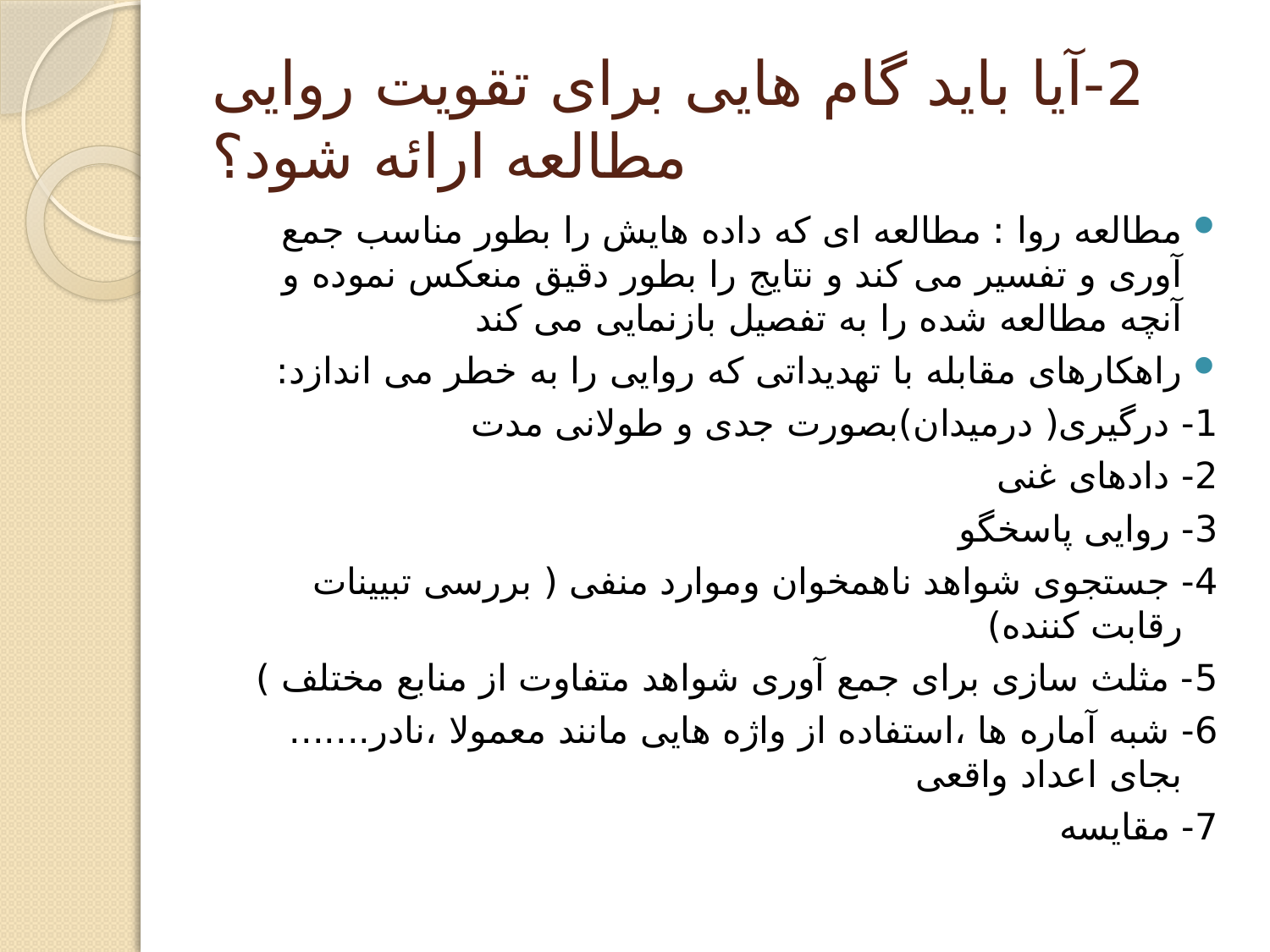

# 2-آیا باید گام هایی برای تقویت روایی مطالعه ارائه شود؟
مطالعه روا : مطالعه ای که داده هایش را بطور مناسب جمع آوری و تفسیر می کند و نتایج را بطور دقیق منعکس نموده و آنچه مطالعه شده را به تفصیل بازنمایی می کند
راهکارهای مقابله با تهدیداتی که روایی را به خطر می اندازد:
1- درگیری( درمیدان)بصورت جدی و طولانی مدت
2- دادهای غنی
3- روایی پاسخگو
4- جستجوی شواهد ناهمخوان وموارد منفی ( بررسی تبیینات رقابت کننده)
5- مثلث سازی برای جمع آوری شواهد متفاوت از منابع مختلف )
6- شبه آماره ها ،استفاده از واژه هایی مانند معمولا ،نادر....... بجای اعداد واقعی
7- مقایسه